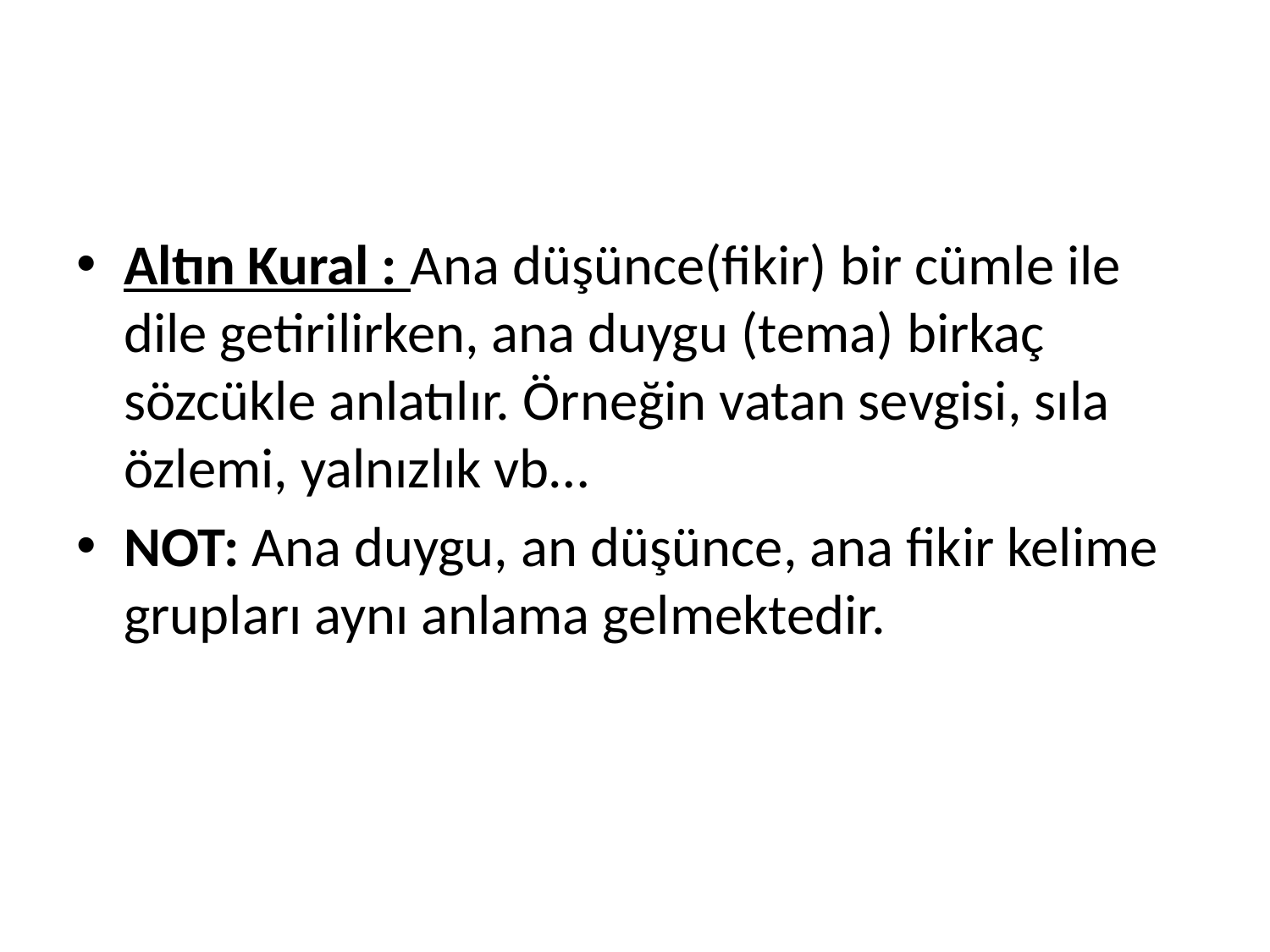

#
Altın Kural : Ana düşünce(fikir) bir cümle ile dile getirilirken, ana duygu (tema) birkaç sözcükle anlatılır. Örneğin vatan sevgisi, sıla özlemi, yalnızlık vb…
NOT: Ana duygu, an düşünce, ana fikir kelime grupları aynı anlama gelmektedir.